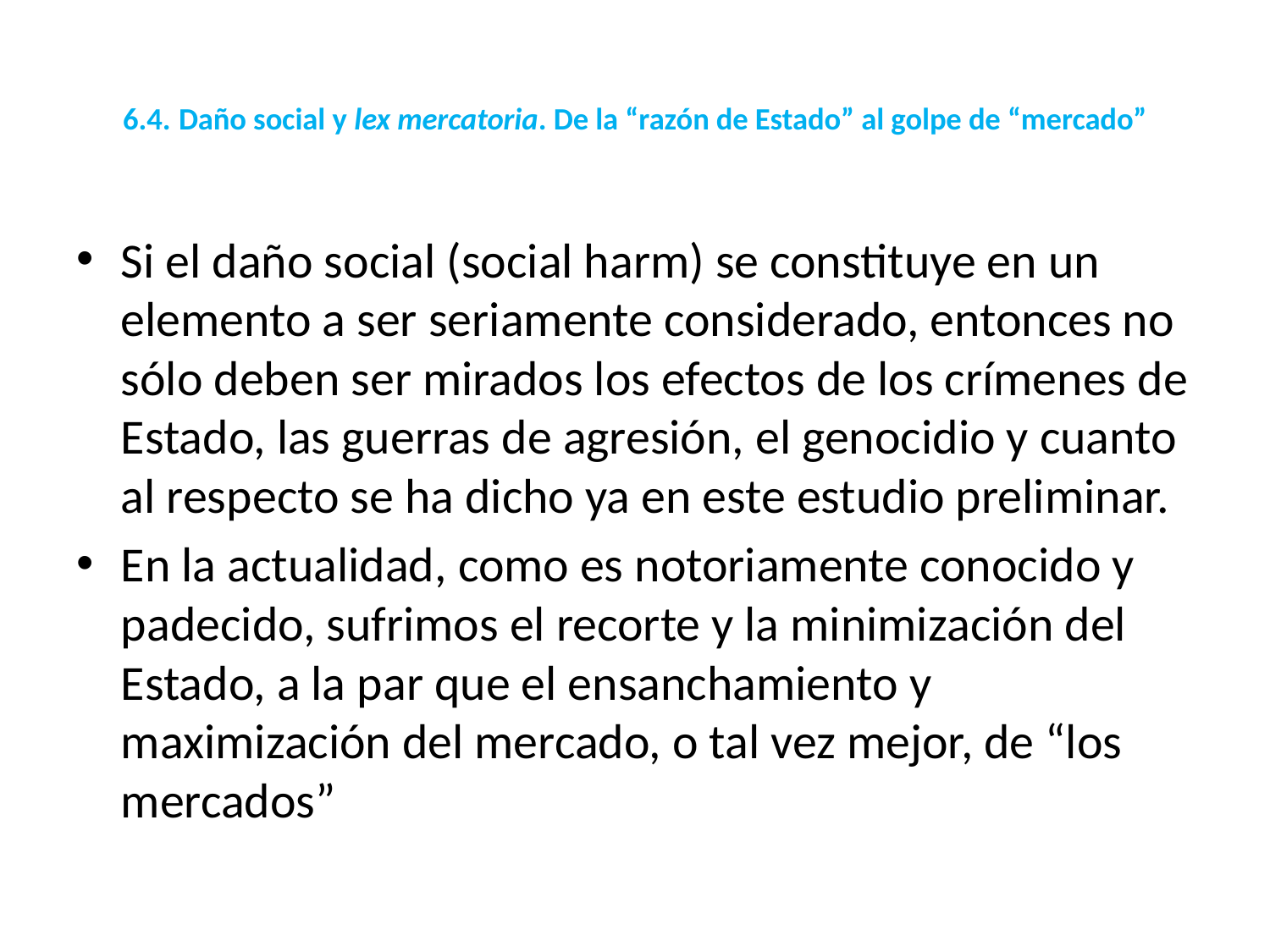

# 6.4.	Daño social y lex mercatoria. De la “razón de Estado” al golpe de “mercado”
Si el daño social (social harm) se constituye en un elemento a ser seriamente considerado, entonces no sólo deben ser mirados los efectos de los crímenes de Estado, las guerras de agresión, el genocidio y cuanto al respecto se ha dicho ya en este estudio preliminar.
En la actualidad, como es notoriamente conocido y padecido, sufrimos el recorte y la minimización del Estado, a la par que el ensanchamiento y maximización del mercado, o tal vez mejor, de “los mercados”